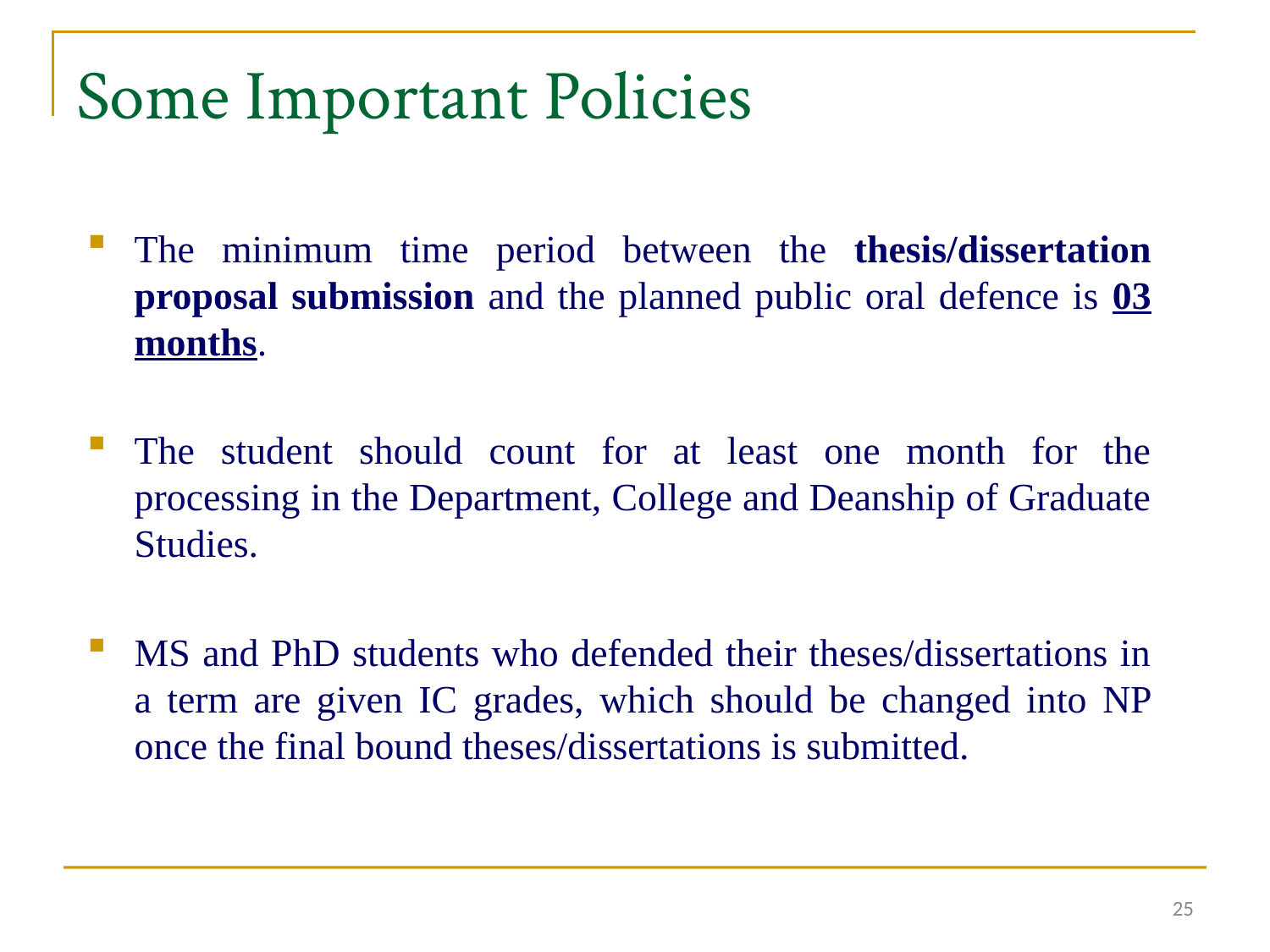

Some Important Policies
The minimum time period between the thesis/dissertation proposal submission and the planned public oral defence is 03 months.

The student should count for at least one month for the processing in the Department, College and Deanship of Graduate Studies.

MS and PhD students who defended their theses/dissertations in a term are given IC grades, which should be changed into NP once the final bound theses/dissertations is submitted.

25